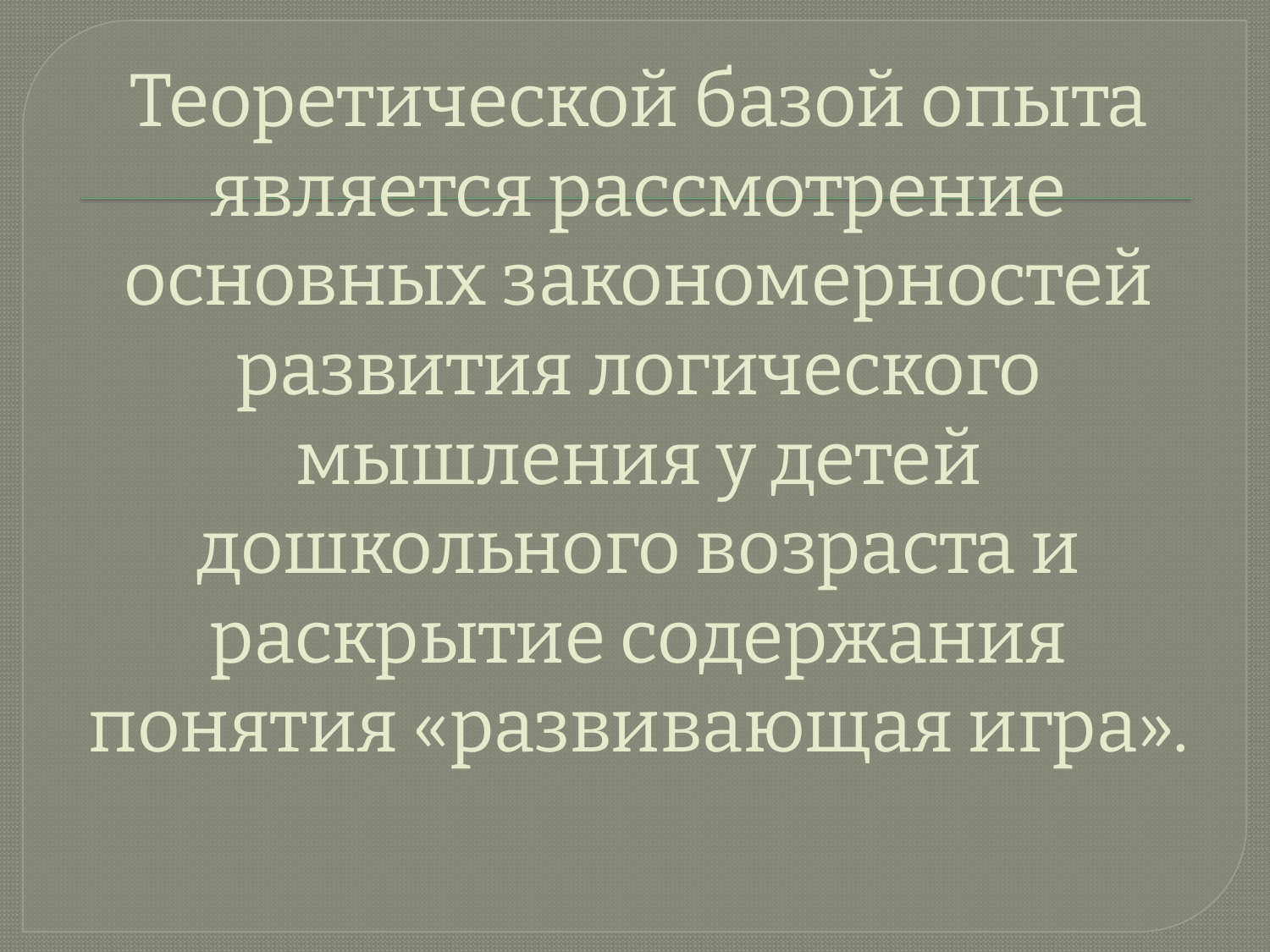

# Теоретической базой опыта является рассмотрение основных закономерностей развития логического мышления у детей дошкольного возраста и раскрытие содержания понятия «развивающая игра».